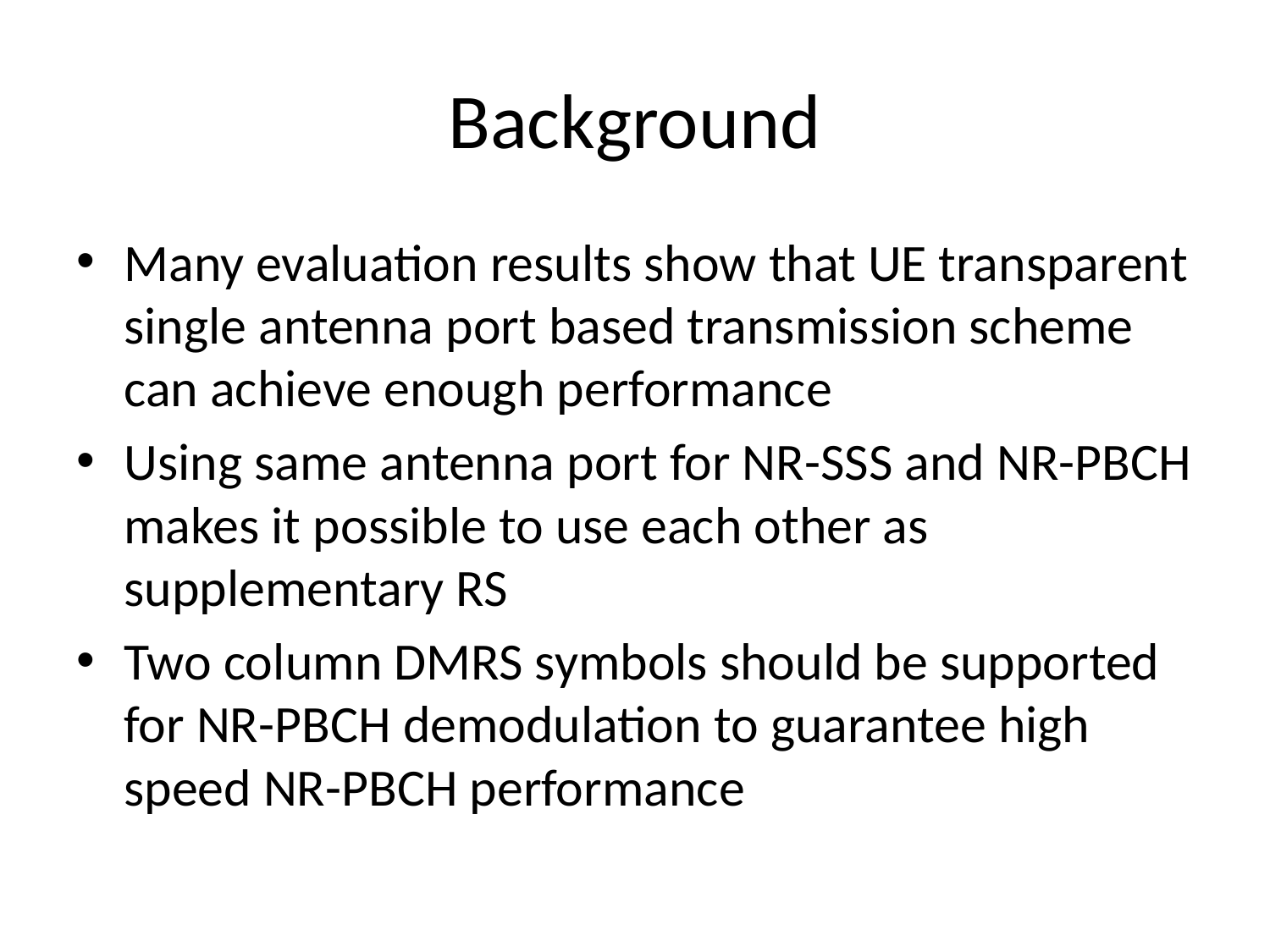

# Background
Many evaluation results show that UE transparent single antenna port based transmission scheme can achieve enough performance
Using same antenna port for NR-SSS and NR-PBCH makes it possible to use each other as supplementary RS
Two column DMRS symbols should be supported for NR-PBCH demodulation to guarantee high speed NR-PBCH performance